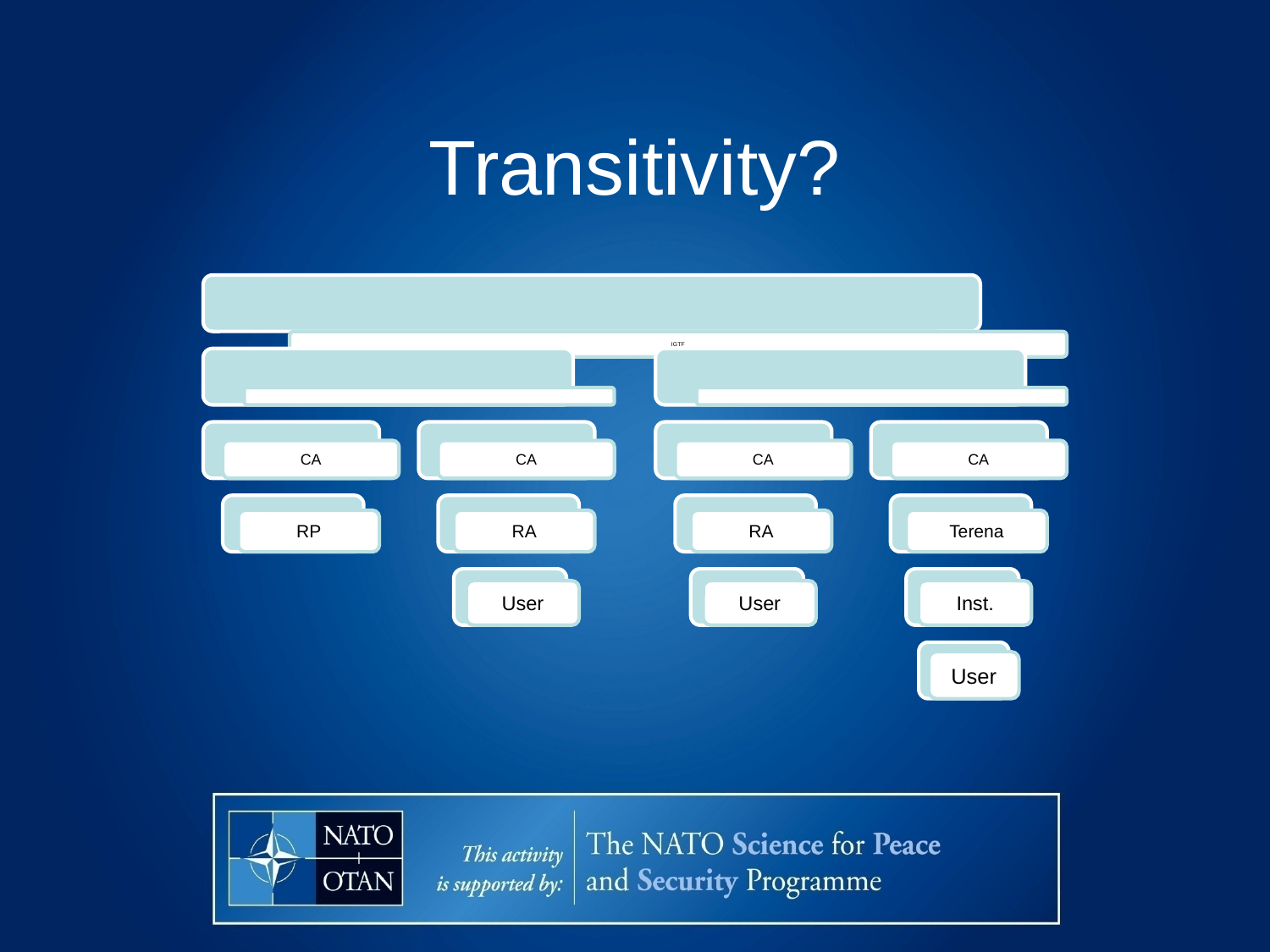

# Transitivity?
IGTF
CA
RP
RA
User
CA
CA
RA
User
CA
Terena
Inst.
User